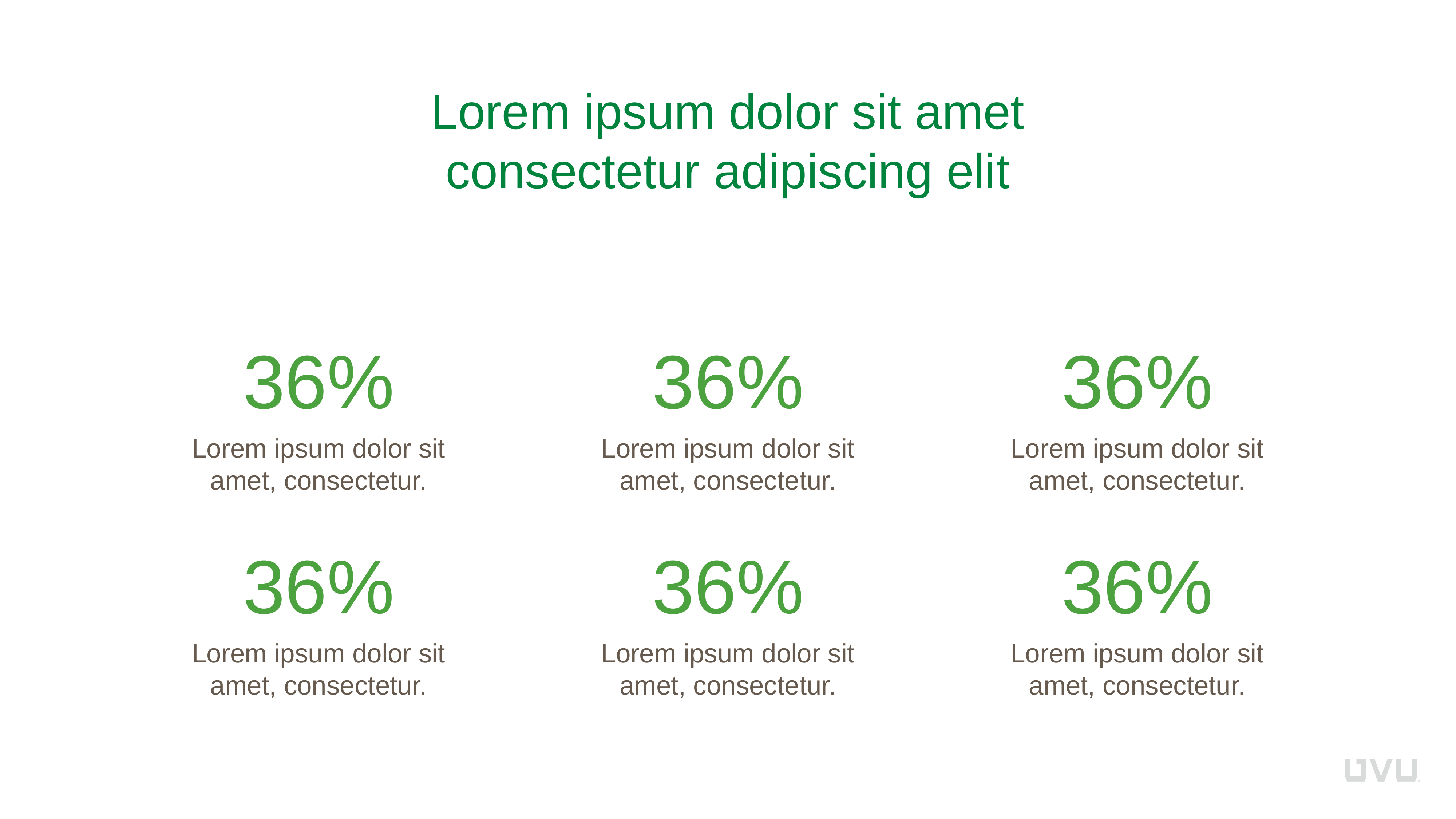

Lorem ipsum dolor sit amet consectetur adipiscing elit
36%
36%
36%
Lorem ipsum dolor sit amet, consectetur.
Lorem ipsum dolor sit amet, consectetur.
Lorem ipsum dolor sit amet, consectetur.
36%
36%
36%
Lorem ipsum dolor sit amet, consectetur.
Lorem ipsum dolor sit amet, consectetur.
Lorem ipsum dolor sit amet, consectetur.